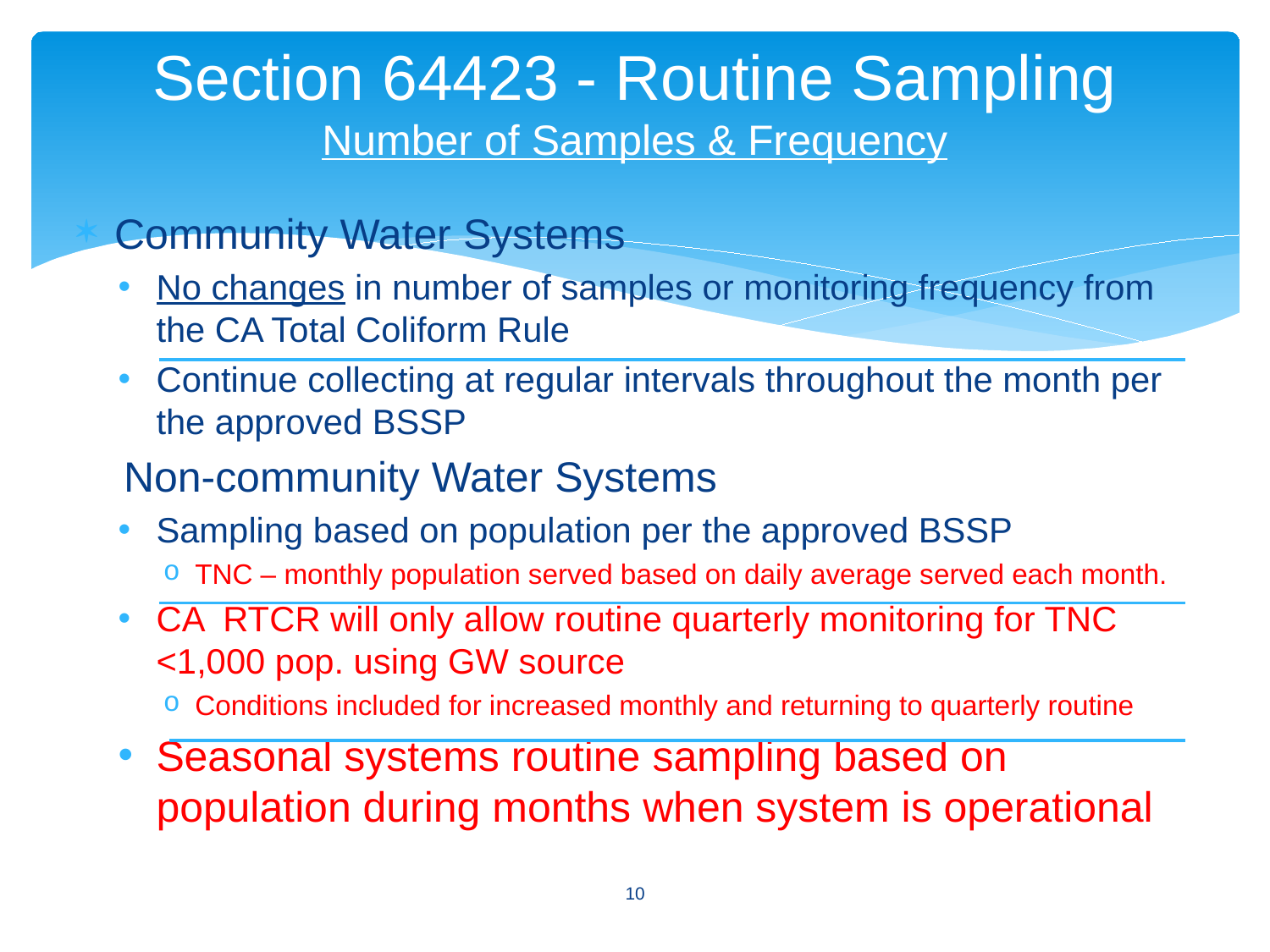

# Section 64423 - Routine Sampling Number of Samples & Frequency
Community Water Systems
No changes in number of samples or monitoring frequency from the CA Total Coliform Rule
Continue collecting at regular intervals throughout the month per the approved BSSP
    Non-community Water Systems
Sampling based on population per the approved BSSP
TNC – monthly population served based on daily average served each month.
CA  RTCR will only allow routine quarterly monitoring for TNC <1,000 pop. using GW source
Conditions included for increased monthly and returning to quarterly routine
Seasonal systems routine sampling based on population during months when system is operational
10